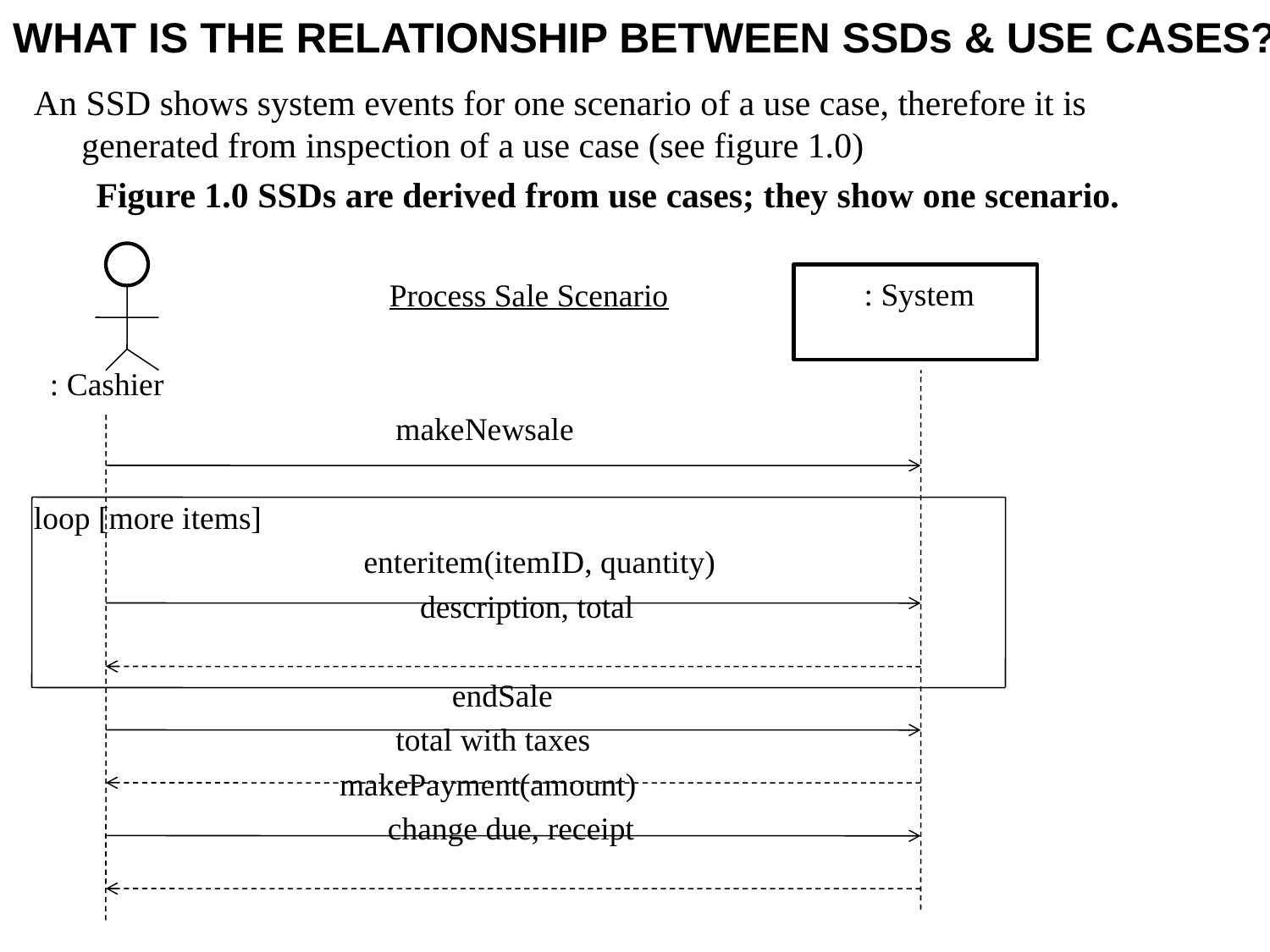

WHAT IS THE RELATIONSHIP BETWEEN SSDs & USE CASES?
An SSD shows system events for one scenario of a use case, therefore it is generated from inspection of a use case (see figure 1.0)
       Figure 1.0 SSDs are derived from use cases; they show one scenario.

                                        Process Sale Scenario

  : Cashier
                                             makeNewsale

loop [more items]
                                         enteritem(itemID, quantity)
                                                description, total

                                                    endSale
                                             total with taxes
                                      makePayment(amount)
                                            change due, receipt

 : System